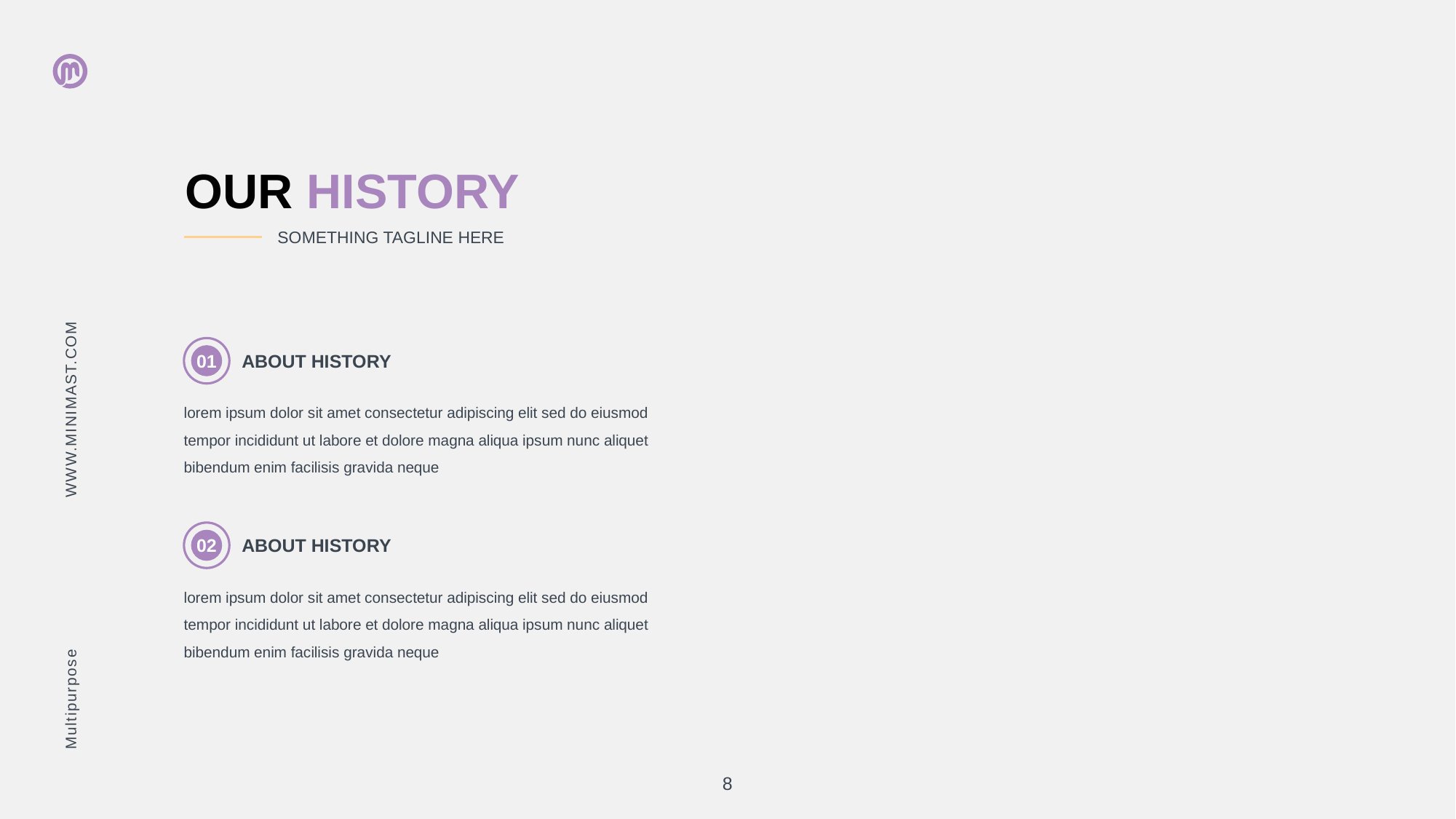

WWW.MINIMAST.COM
Multipurpose

OUR HISTORY
SOMETHING TAGLINE HERE

01
ABOUT HISTORY
lorem ipsum dolor sit amet consectetur adipiscing elit sed do eiusmod tempor incididunt ut labore et dolore magna aliqua ipsum nunc aliquet bibendum enim facilisis gravida neque

02
ABOUT HISTORY
lorem ipsum dolor sit amet consectetur adipiscing elit sed do eiusmod tempor incididunt ut labore et dolore magna aliqua ipsum nunc aliquet bibendum enim facilisis gravida neque